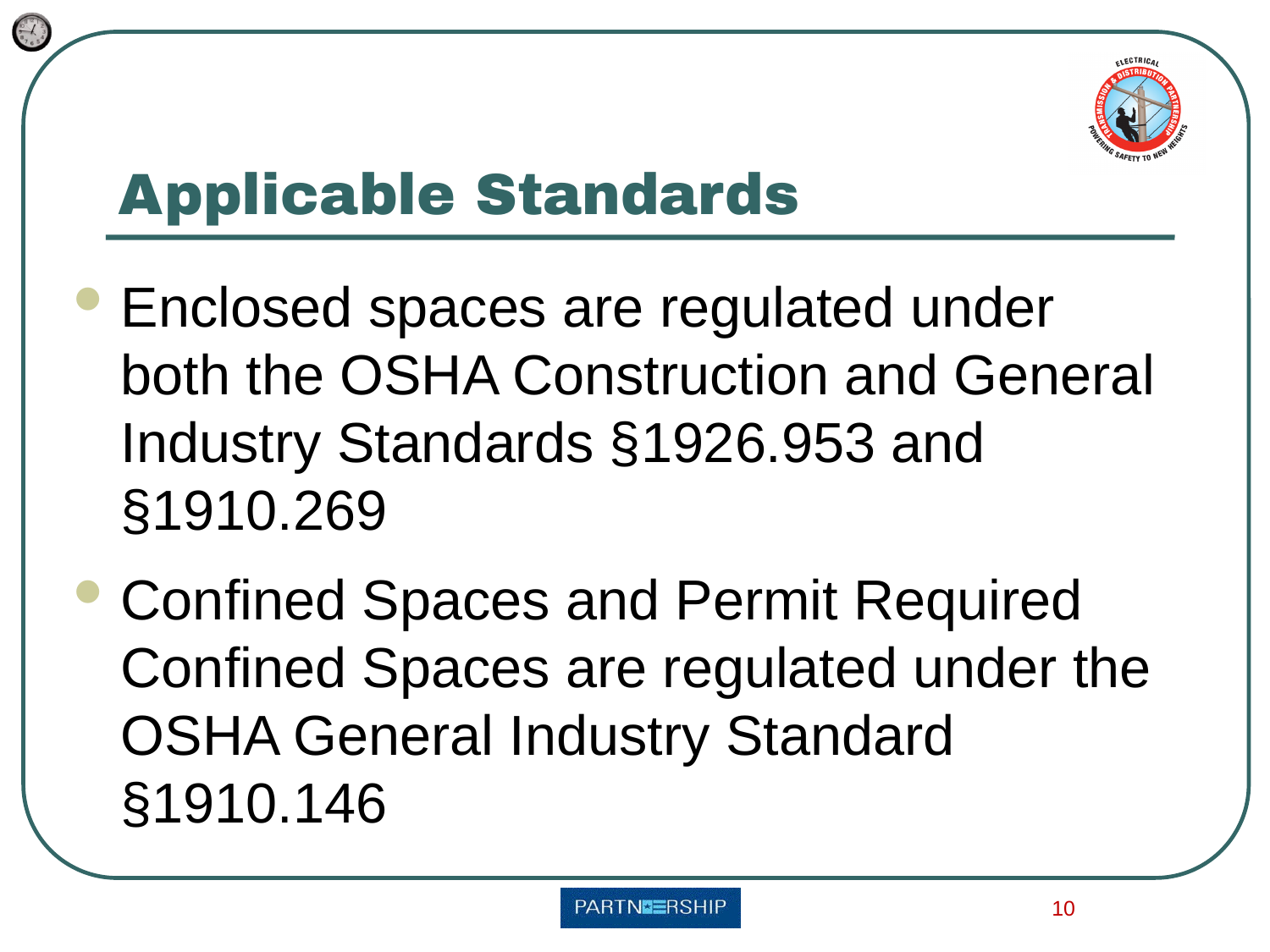

# Applicable Standards
Enclosed spaces are regulated under both the OSHA Construction and General Industry Standards §1926.953 and §1910.269
Confined Spaces and Permit Required Confined Spaces are regulated under the OSHA General Industry Standard §1910.146

10